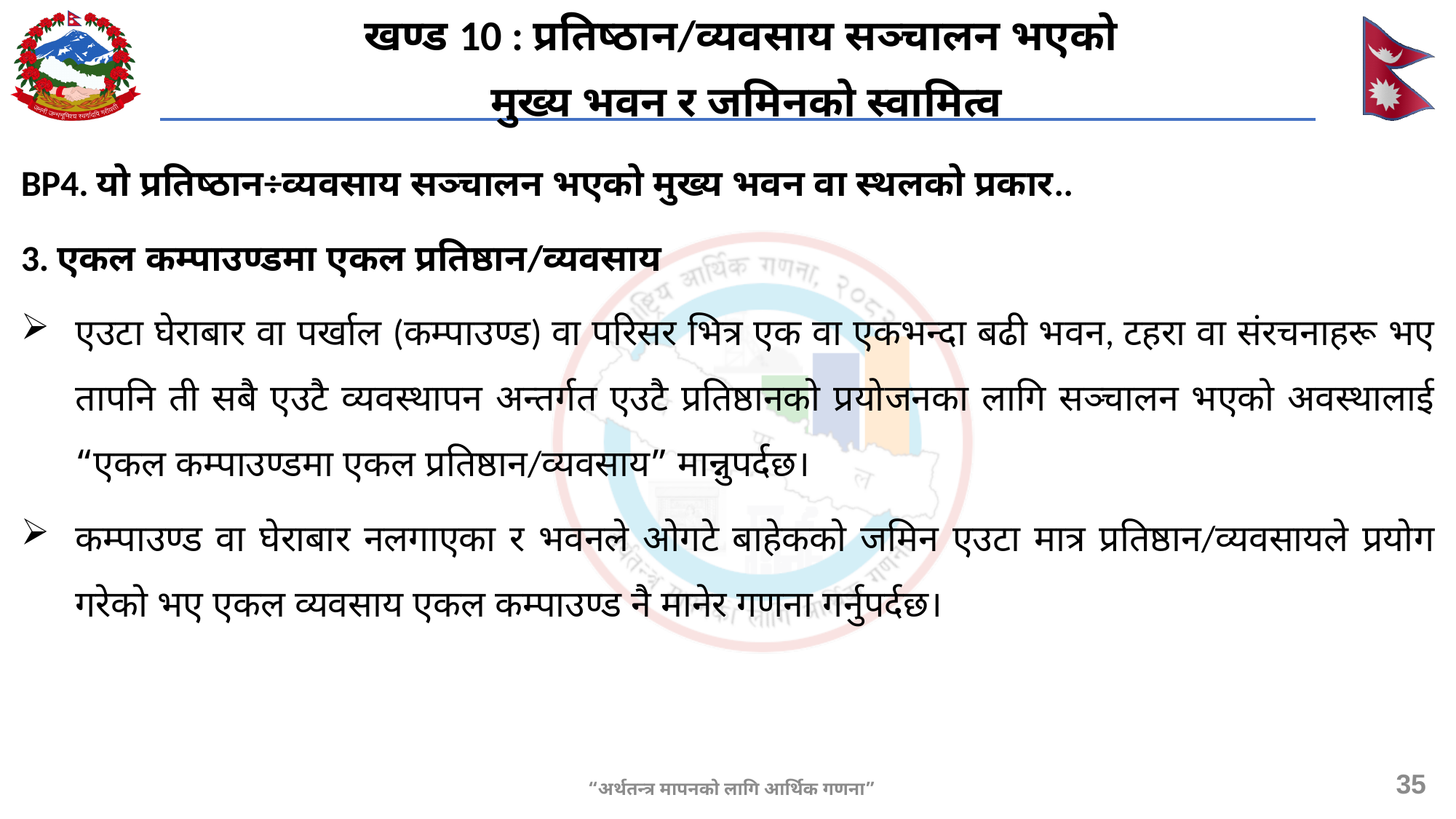

खण्ड 10 : प्रतिष्ठान/व्यवसाय सञ्चालन भएको
मुख्य भवन र जमिनको स्वामित्व
BP4. यो प्रतिष्ठान÷व्यवसाय सञ्चालन भएको मुख्य भवन वा स्थलको प्रकार..
3. एकल कम्पाउण्डमा एकल प्रतिष्ठान/व्यवसाय
एउटा घेराबार वा पर्खाल (कम्पाउण्ड) वा परिसर भित्र एक वा एकभन्दा बढी भवन, टहरा वा संरचनाहरू भए तापनि ती सबै एउटै व्यवस्थापन अन्तर्गत एउटै प्रतिष्ठानको प्रयोजनका लागि सञ्चालन भएको अवस्थालाई “एकल कम्पाउण्डमा एकल प्रतिष्ठान/व्यवसाय” मान्नुपर्दछ।
कम्पाउण्ड वा घेराबार नलगाएका र भवनले ओगटे बाहेकको जमिन एउटा मात्र प्रतिष्ठान/व्यवसायले प्रयोग गरेको भए एकल व्यवसाय एकल कम्पाउण्ड नै मानेर गणना गर्नुपर्दछ।
35
“अर्थतन्त्र मापनको लागि आर्थिक गणना”